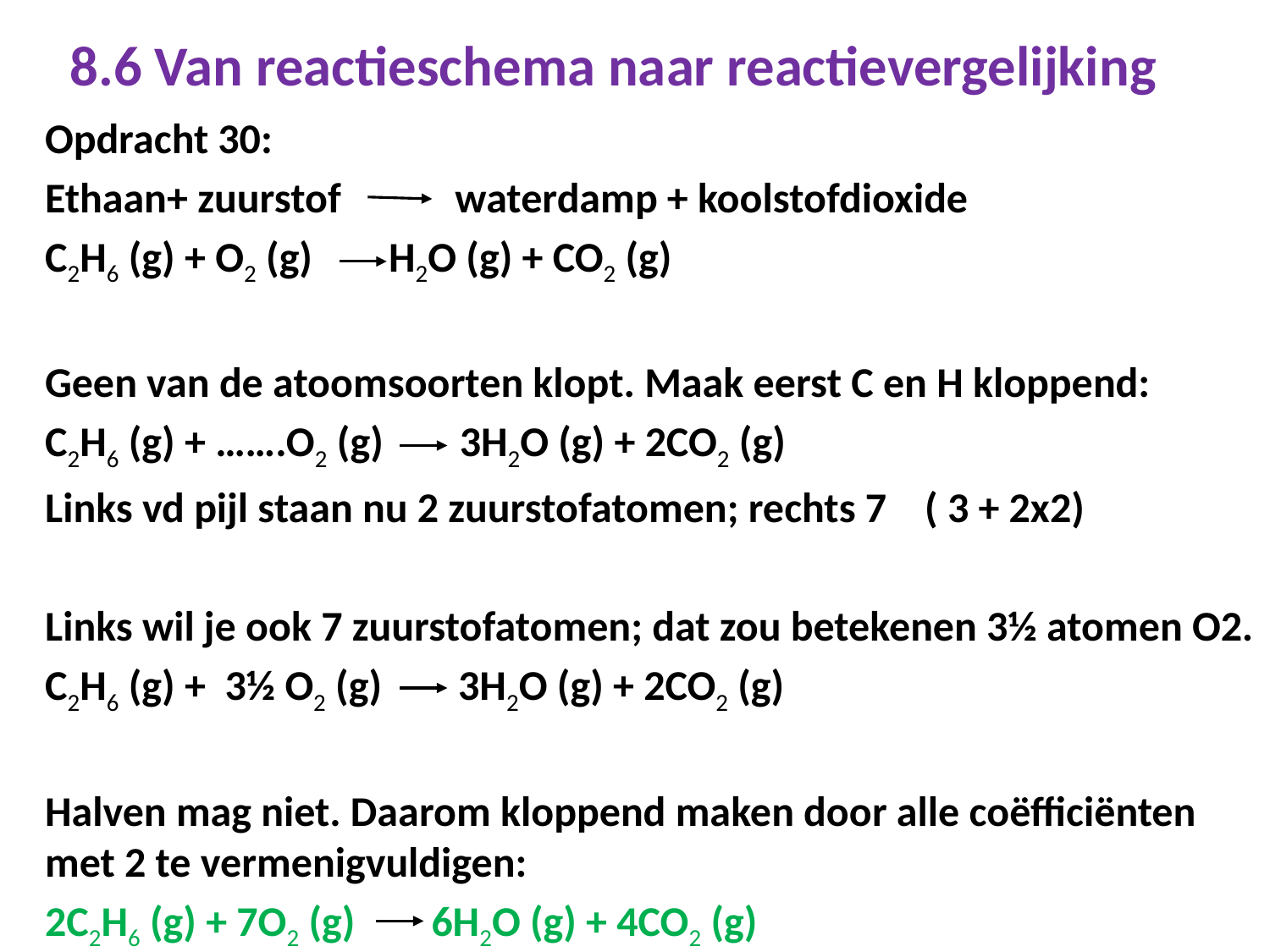

# 8.6 Van reactieschema naar reactievergelijking
Opdracht 30:
Ethaan+ zuurstof            waterdamp + koolstofdioxide
C2H6 (g) + O2 (g)        H2O (g) + CO2 (g)

Geen van de atoomsoorten klopt. Maak eerst C en H kloppend:
C2H6 (g) + …….O2 (g)        3H2O (g) + 2CO2 (g)
Links vd pijl staan nu 2 zuurstofatomen; rechts 7    ( 3 + 2x2)

Links wil je ook 7 zuurstofatomen; dat zou betekenen 3½ atomen O2.
C2H6 (g) +  3½ O2 (g)        3H2O (g) + 2CO2 (g)

Halven mag niet. Daarom kloppend maken door alle coëfficiënten met 2 te vermenigvuldigen:
2C2H6 (g) + 7O2 (g)        6H2O (g) + 4CO2 (g)